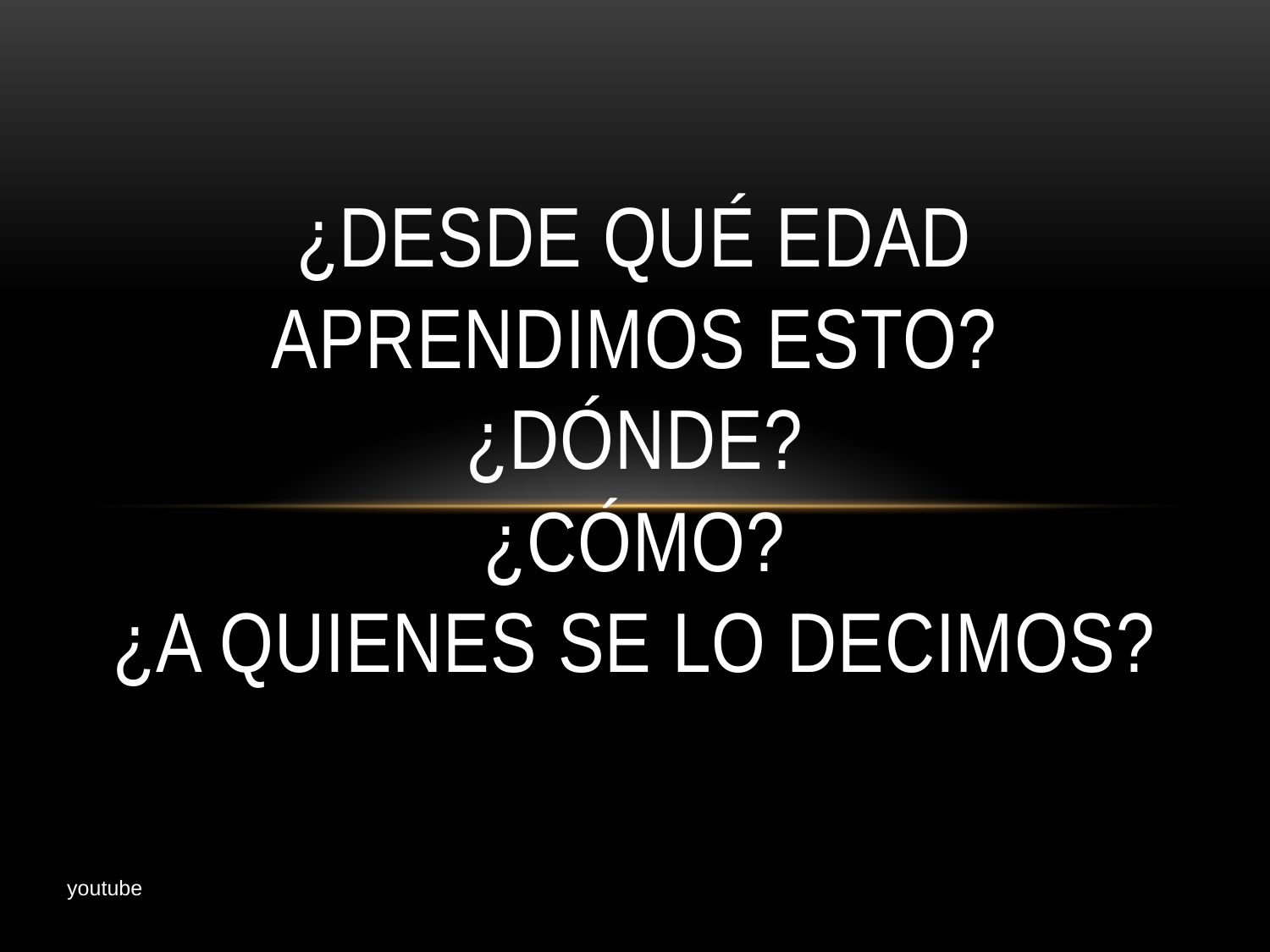

# ¿Desde qué edad aprendimos esto? ¿Dónde? ¿Cómo? ¿A quienes se lo decimos?
youtube